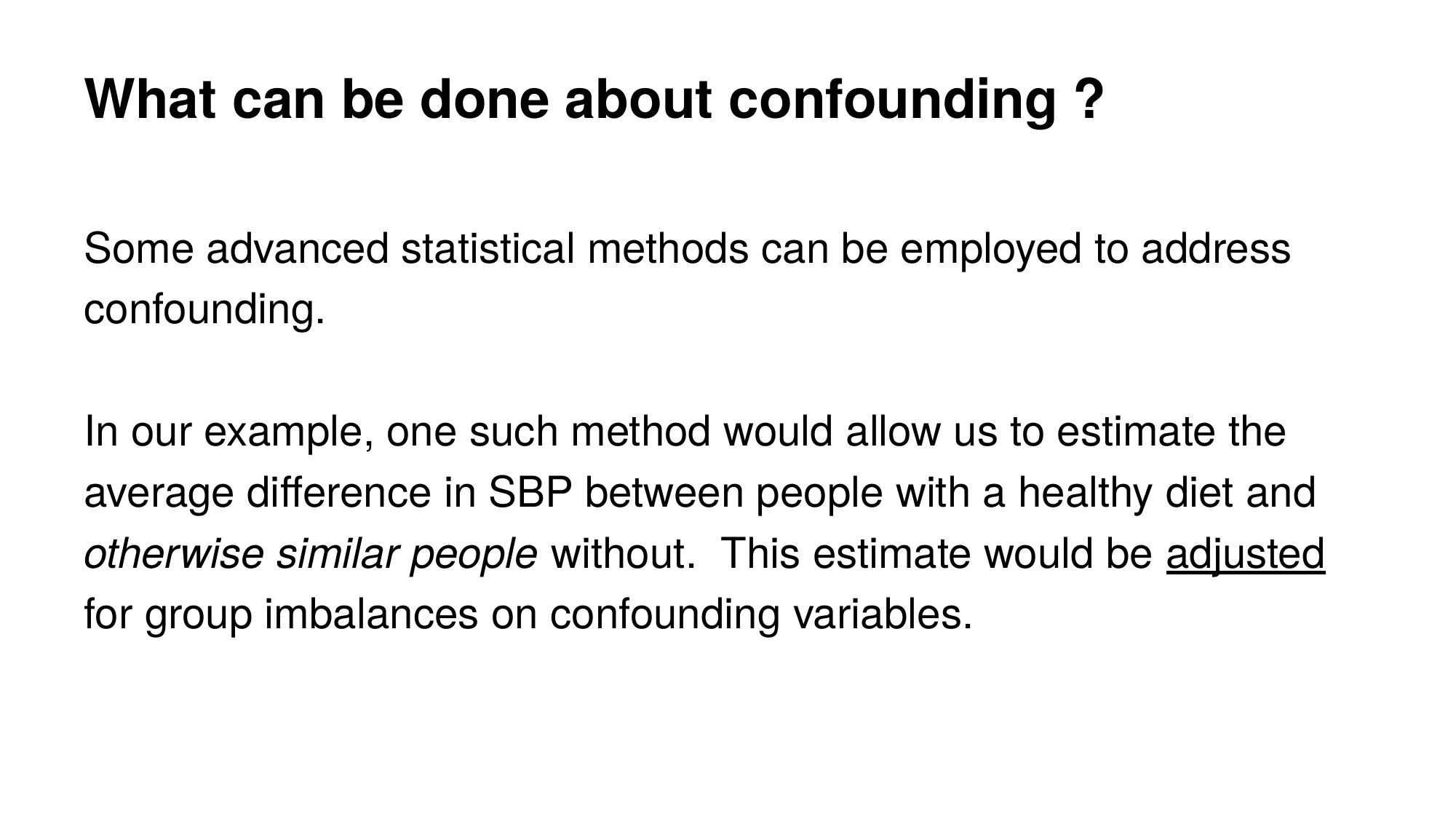

# What can be done about confounding ?
Some advanced statistical methods can be employed to address confounding.

In our example, one such method would allow us to estimate the average difference in SBP between people with a healthy diet and otherwise similar people without.  This estimate would be adjusted for group imbalances on confounding variables.